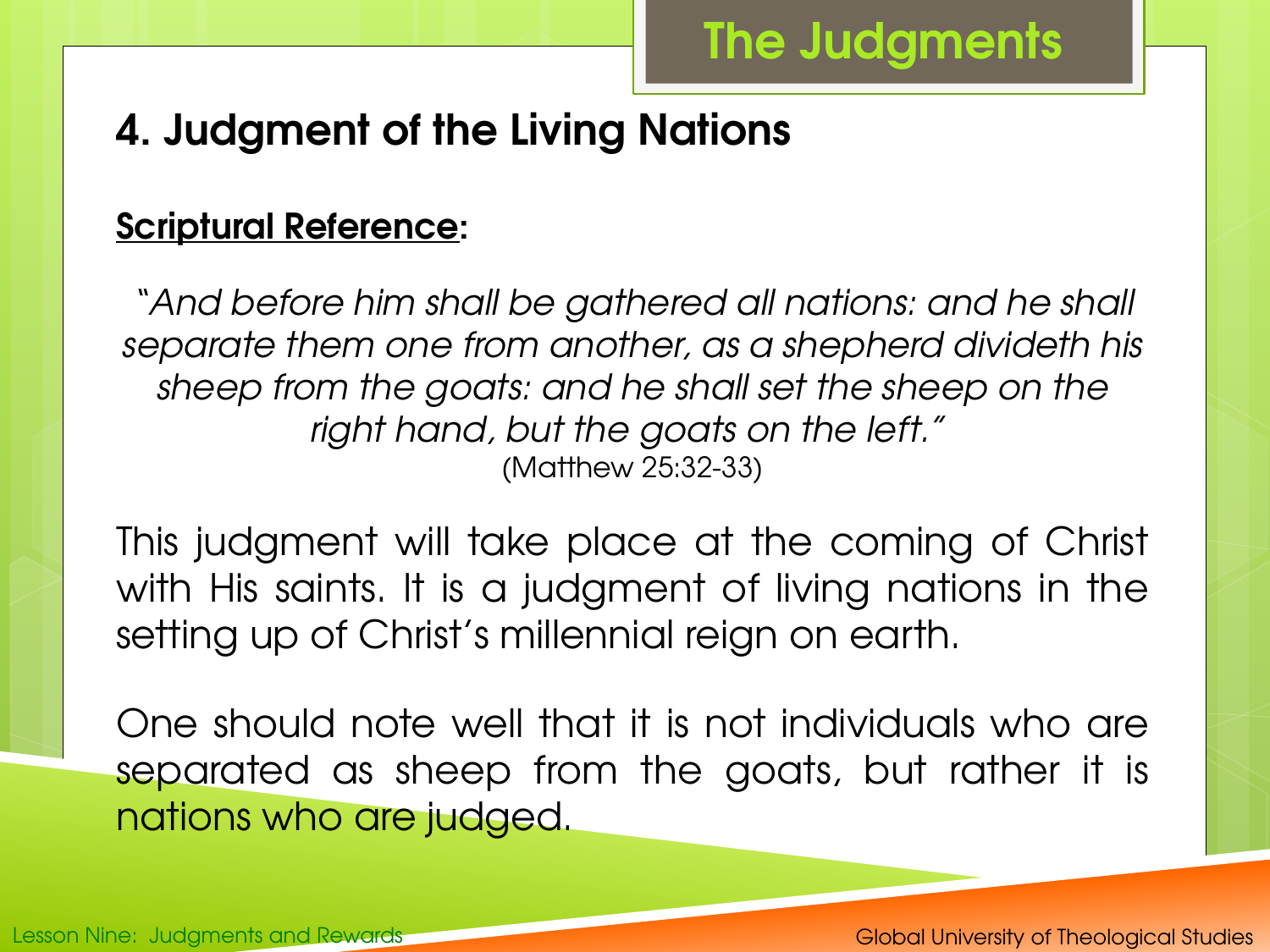

The Judgments
4. Judgment of the Living Nations

Scriptural Reference:

“And before him shall be gathered all nations: and he shall separate them one from another, as a shepherd divideth his sheep from the goats: and he shall set the sheep on the right hand, but the goats on the left.”
(Matthew 25:32-33)

This judgment will take place at the coming of Christ with His saints. It is a judgment of living nations in the setting up of Christ’s millennial reign on earth.

One should note well that it is not individuals who are separated as sheep from the goats, but rather it is nations who are judged.

 Global University of Theological Studies
Lesson Nine:  Judgments and Rewards